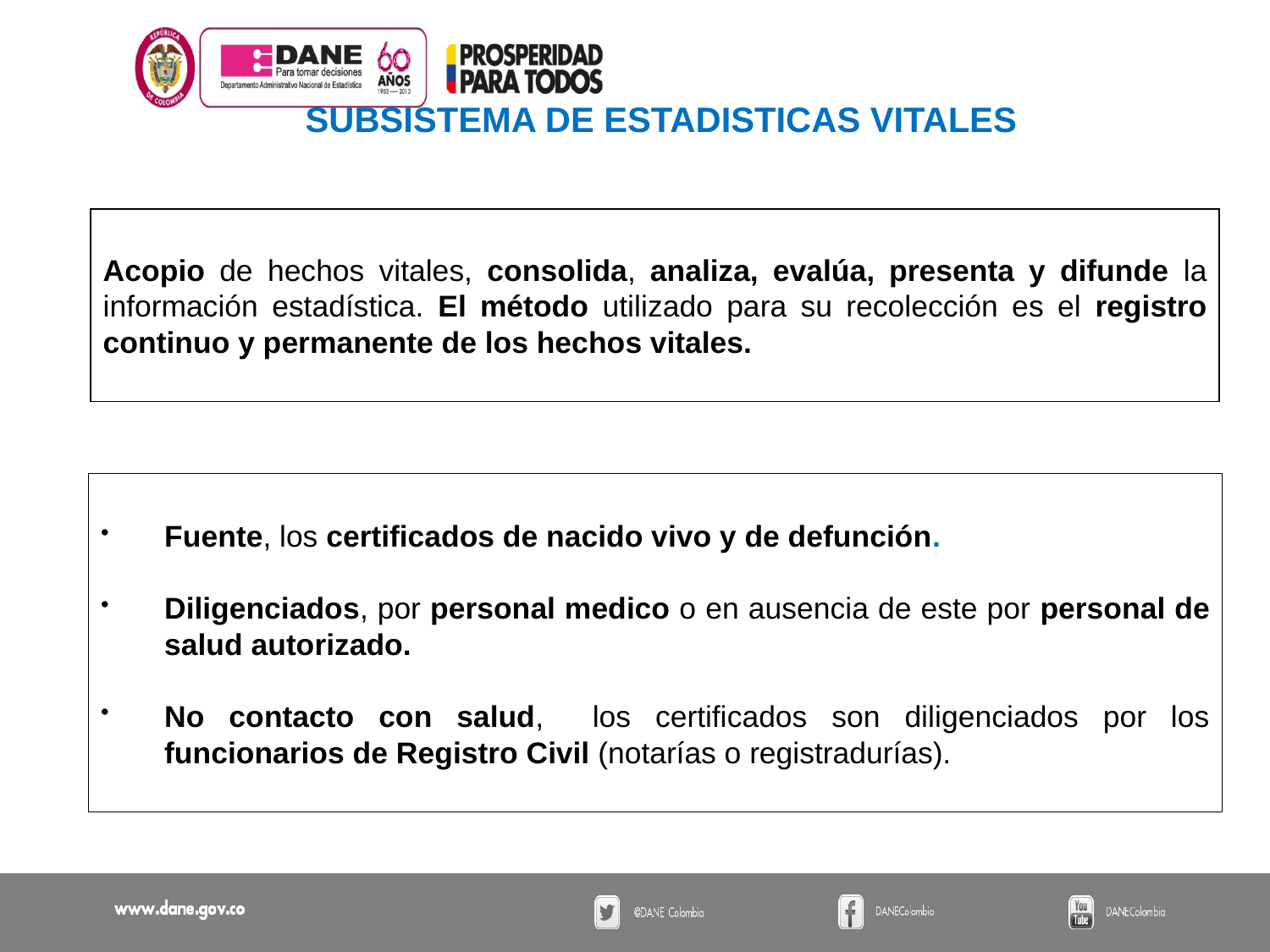

SUBSISTEMA DE ESTADISTICAS VITALES

Acopio de hechos vitales, consolida, analiza, evalúa, presenta y difunde la información estadística. El método utilizado para su recolección es el registro continuo y permanente de los hechos vitales.

Fuente, los certificados de nacido vivo y de defunción.

Diligenciados, por personal medico o en ausencia de este por personal de salud autorizado.

No contacto con salud,  los certificados son diligenciados por los funcionarios de Registro Civil (notarías o registradurías).